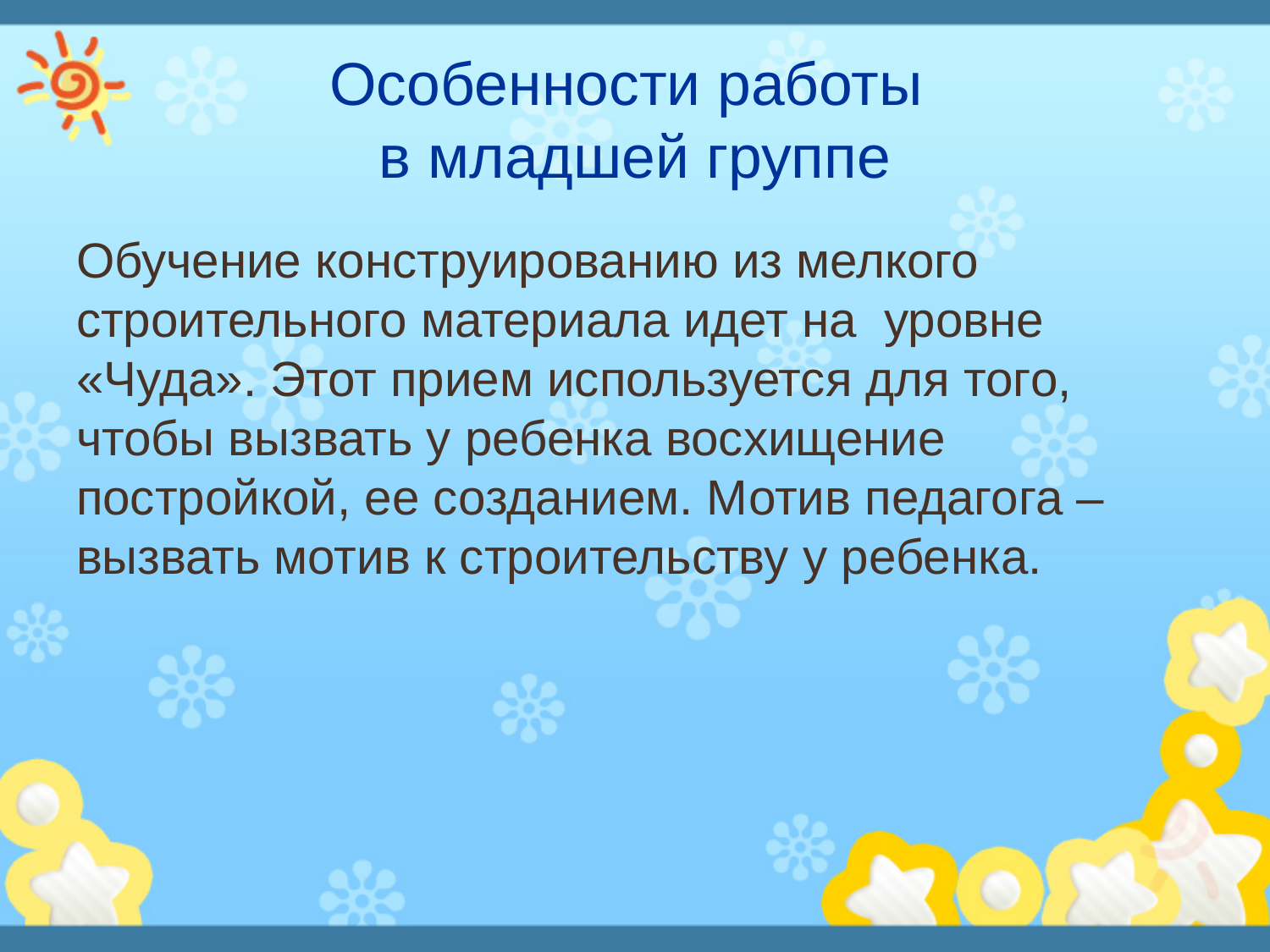

# Особенности работы в младшей группе
Обучение конструированию из мелкого строительного материала идет на  уровне «Чуда». Этот прием используется для того, чтобы вызвать у ребенка восхищение постройкой, ее созданием. Мотив педагога – вызвать мотив к строительству у ребенка.